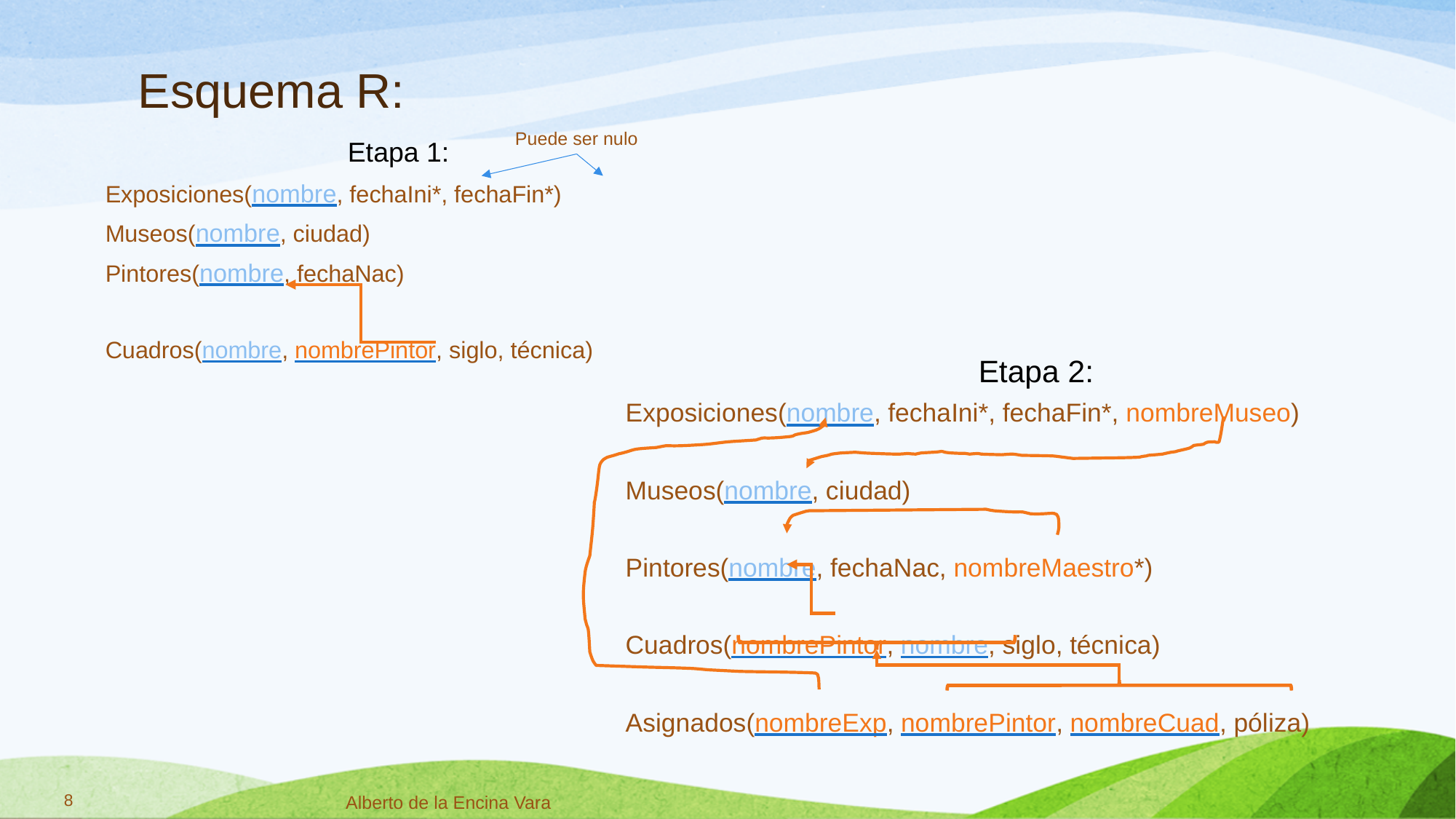

# Esquema R:
Puede ser nulo
Etapa 1:
Exposiciones(nombre, fechaIni*, fechaFin*)
Museos(nombre, ciudad)
Pintores(nombre, fechaNac)

Cuadros(nombre, nombrePintor, siglo, técnica)

Etapa 2:
Exposiciones(nombre, fechaIni*, fechaFin*, nombreMuseo)

Museos(nombre, ciudad)

Pintores(nombre, fechaNac, nombreMaestro*)

Cuadros(nombrePintor, nombre, siglo, técnica)

Asignados(nombreExp, nombrePintor, nombreCuad, póliza)

8
Alberto de la Encina Vara